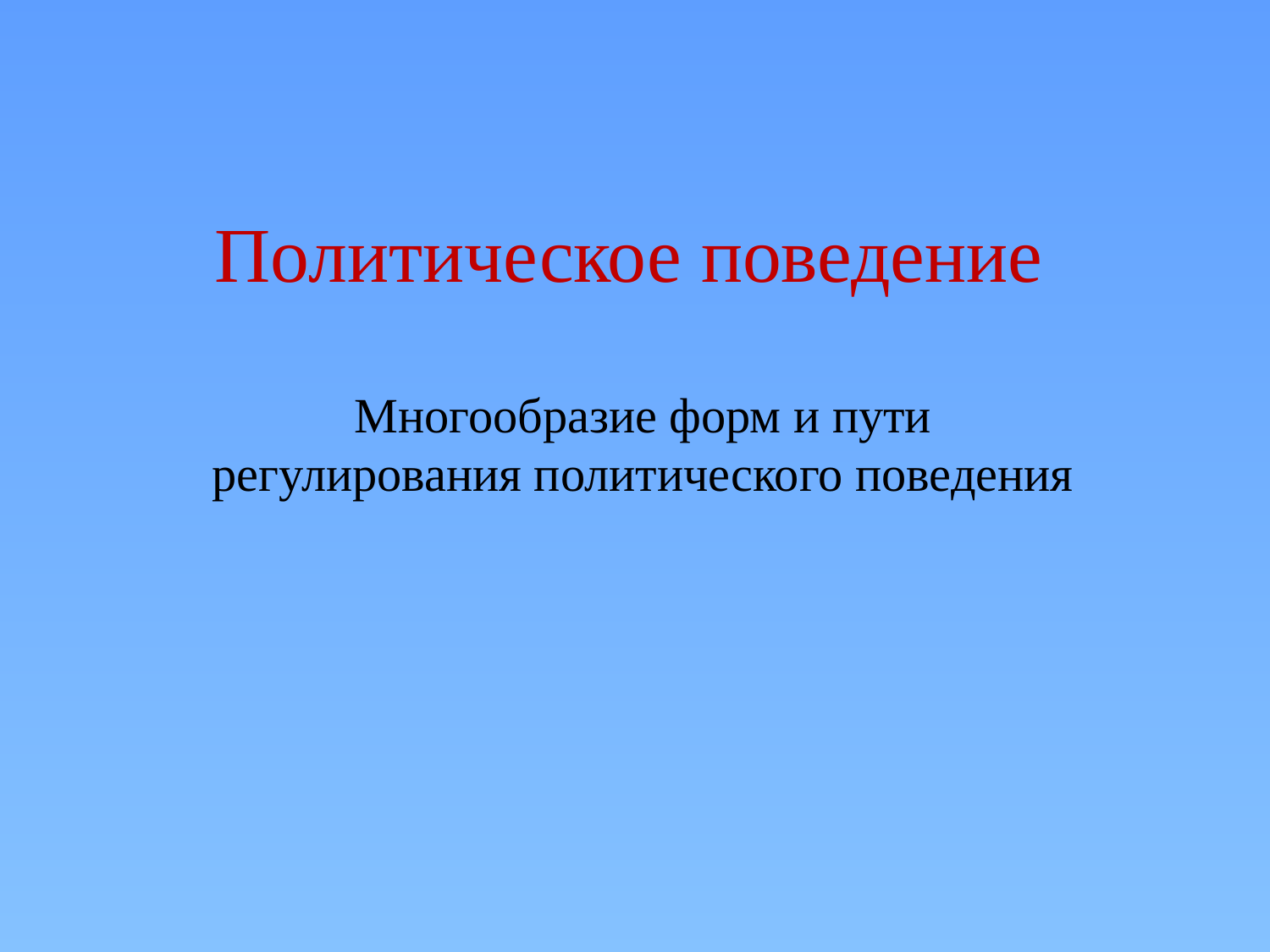

# Политическое поведение
Многообразие форм и пути регулирования политического поведения